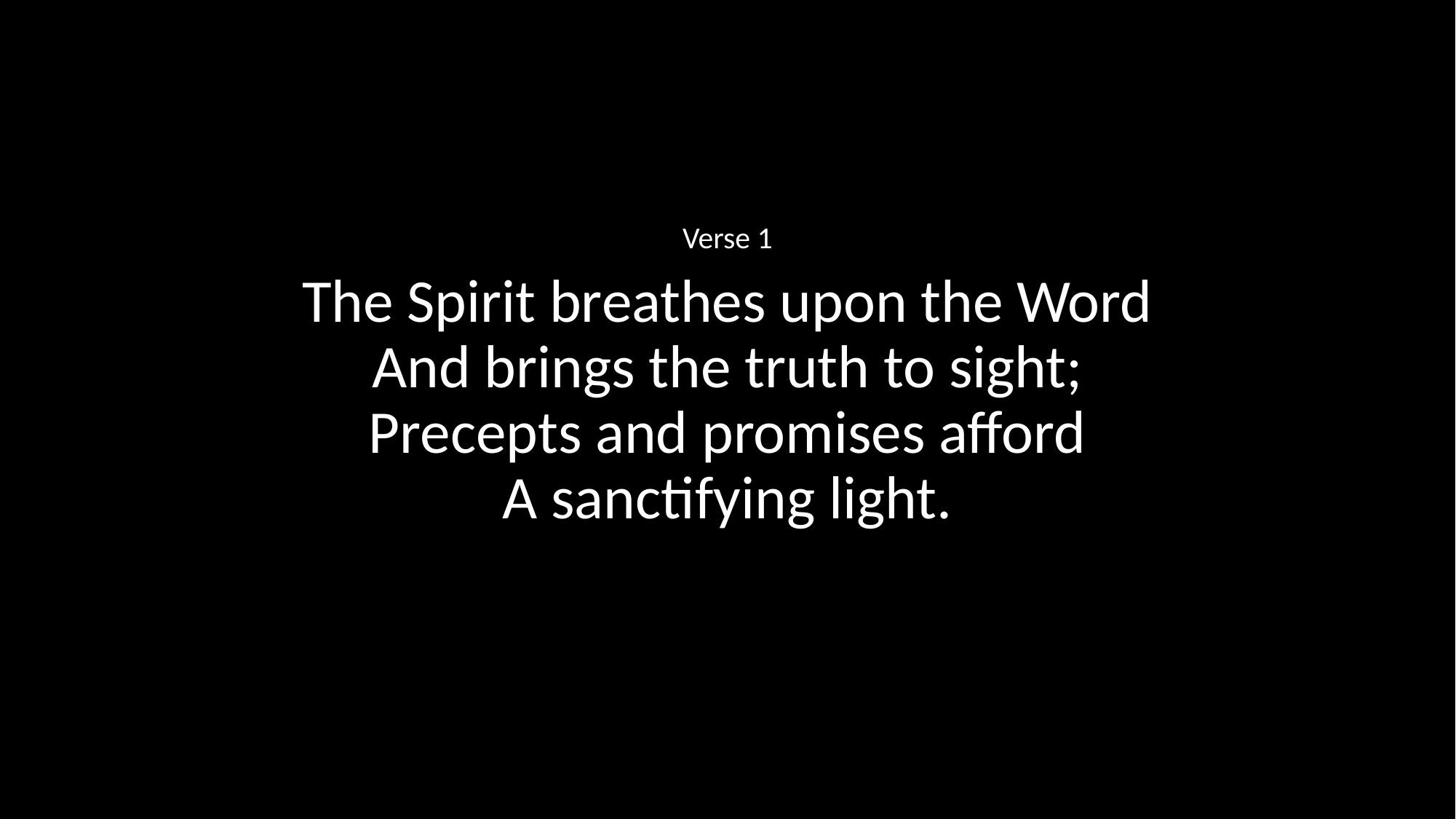

Verse 1
The Spirit breathes upon the Word
And brings the truth to sight;
Precepts and promises afford
A sanctifying light.